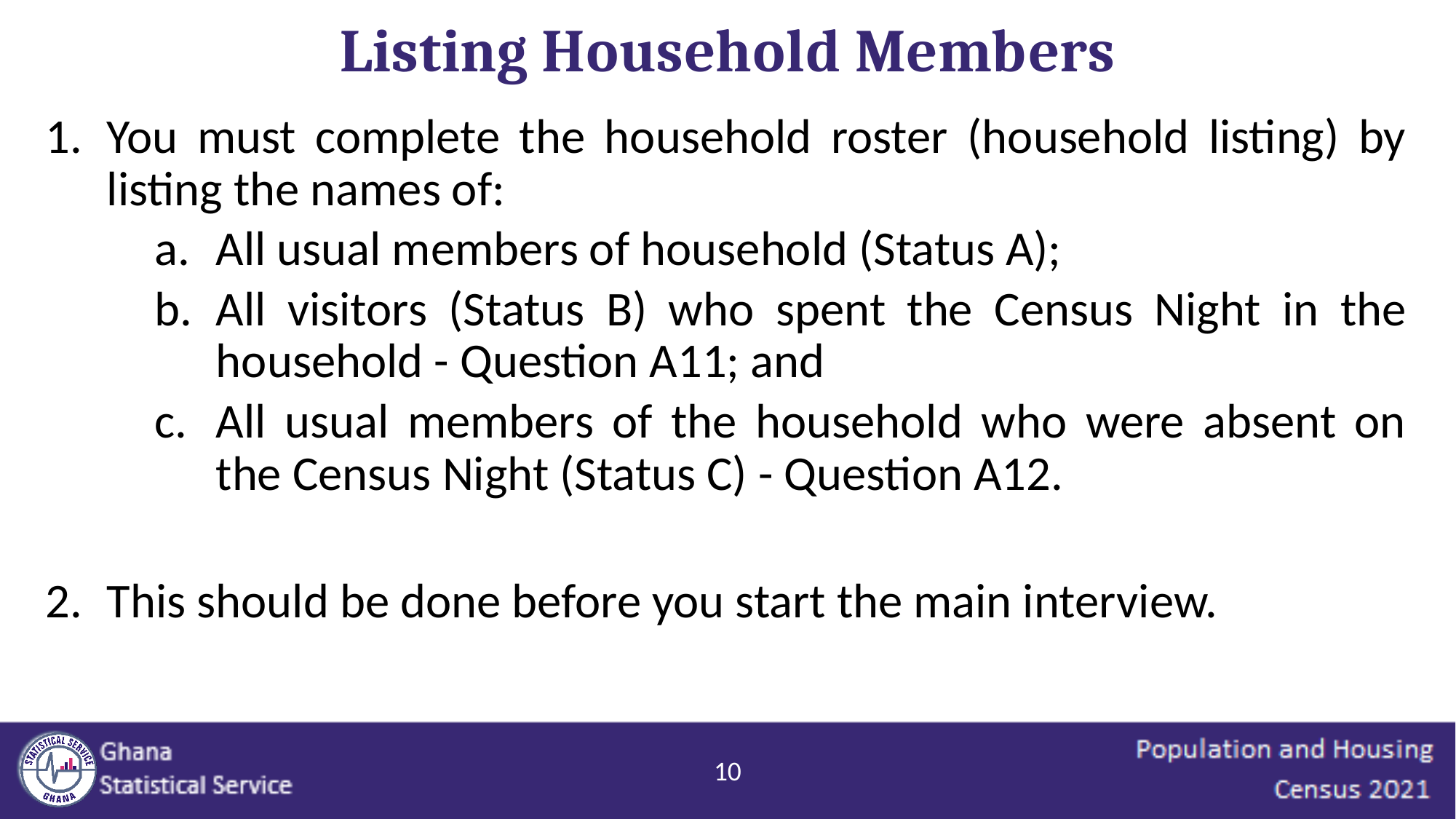

Listing Household Members
You must complete the household roster (household listing) by listing the names of:
All usual members of household (Status A);
All visitors (Status B) who spent the Census Night in the household - Question A11; and
All usual members of the household who were absent on the Census Night (Status C) - Question A12.

This should be done before you start the main interview.

10